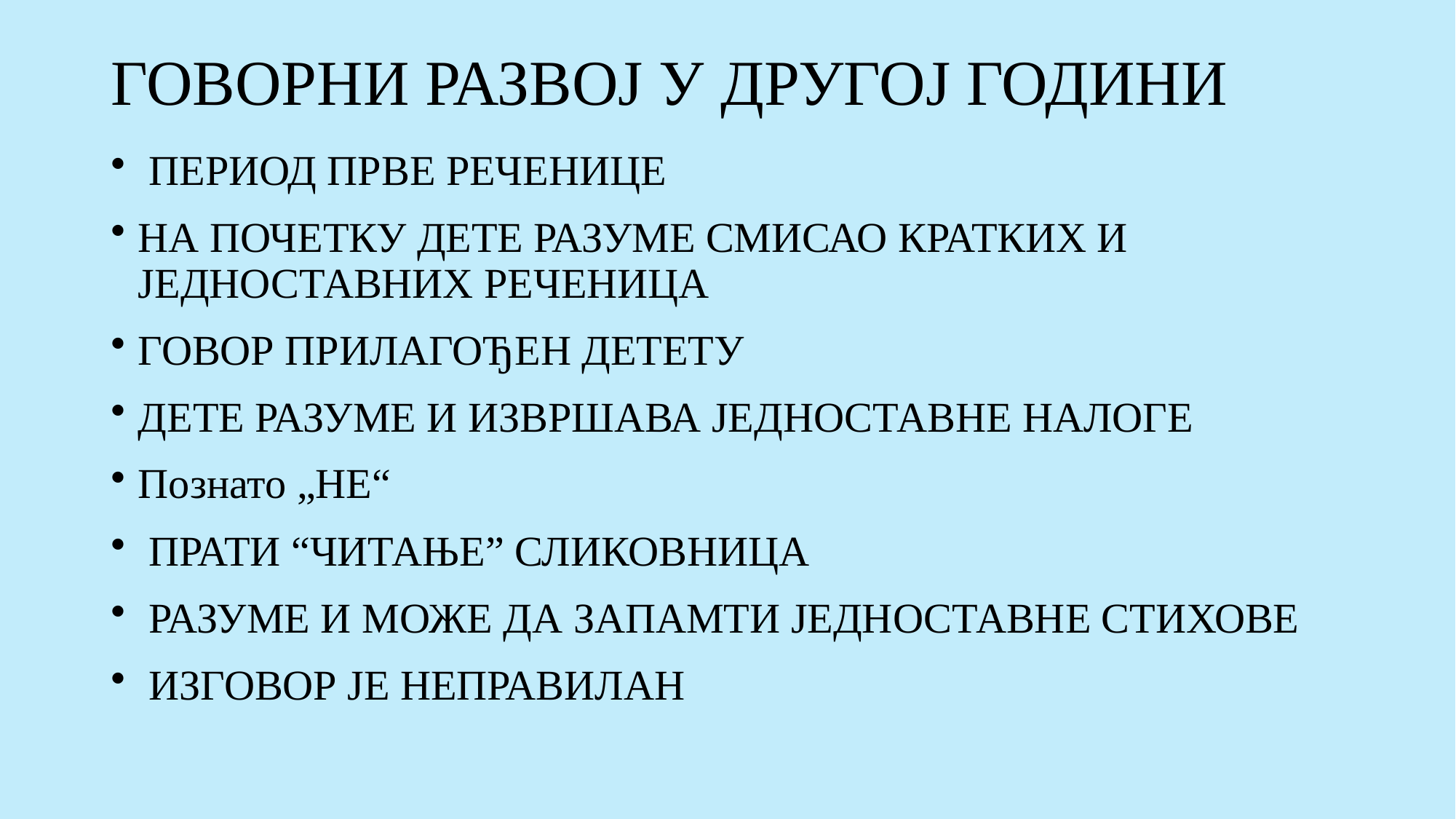

# ГОВОРНИ РАЗВОЈ У ДРУГОЈ ГОДИНИ
 ПЕРИОД ПРВЕ РЕЧЕНИЦЕ
НА ПОЧЕТКУ ДЕТЕ РАЗУМЕ СМИСАО КРАТКИХ И ЈЕДНОСТАВНИХ РЕЧЕНИЦА
ГОВОР ПРИЛАГОЂЕН ДЕТЕТУ
ДЕТЕ РАЗУМЕ И ИЗВРШАВА ЈЕДНОСТАВНЕ НАЛОГЕ
Познато „НЕ“
 ПРАТИ “ЧИТАЊЕ” СЛИКОВНИЦА
 РАЗУМЕ И МОЖЕ ДА ЗАПАМТИ ЈЕДНОСТАВНЕ СТИХОВЕ
 ИЗГОВОР ЈЕ НЕПРАВИЛАН